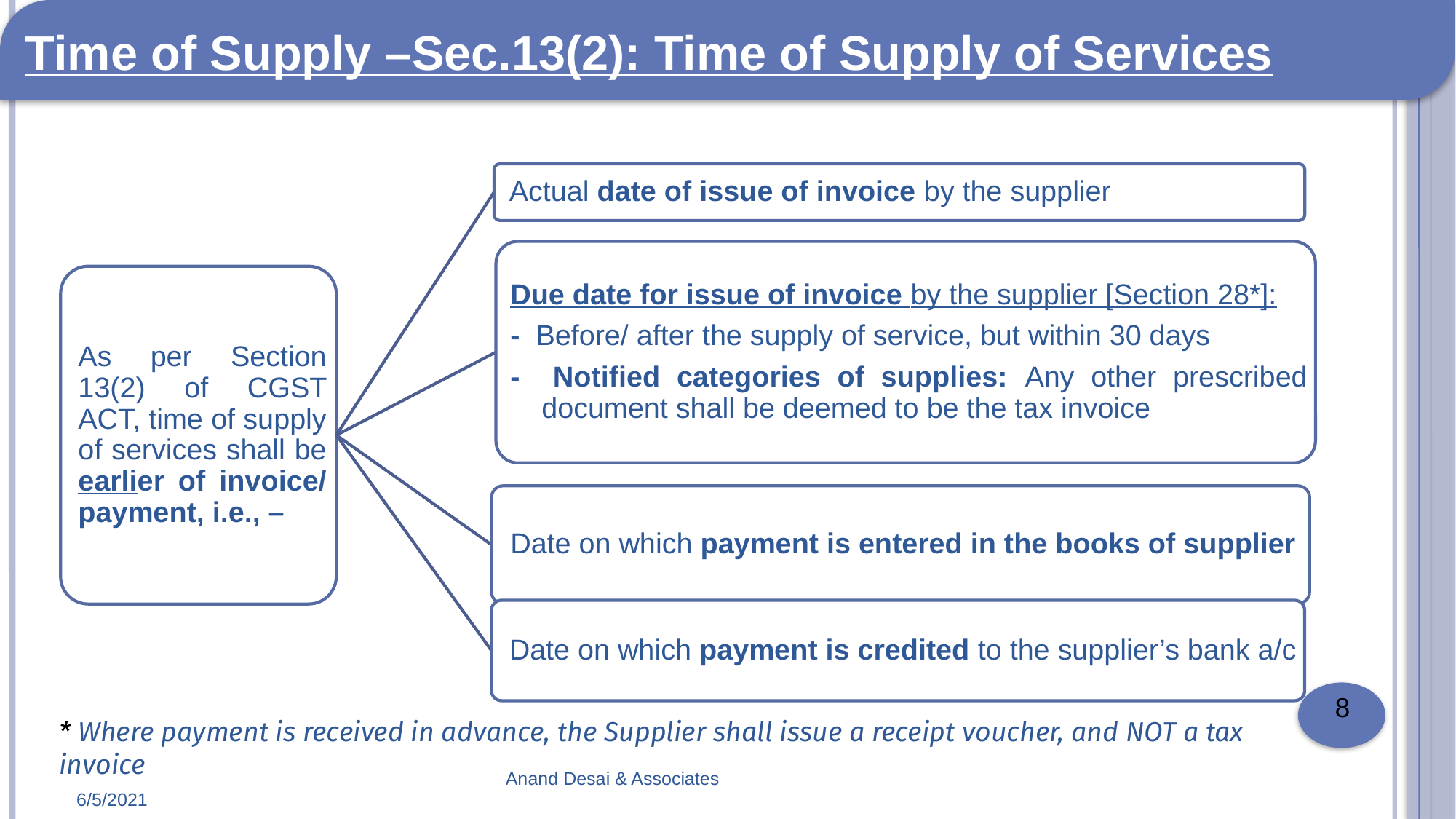

Time of Supply –Sec.13(2): Time of Supply of Services
As per Section 13(2) of CGST ACT, time of supply of services shall be earlier of invoice/ payment, i.e., –

Actual date of issue of invoice by the supplier

Due date for issue of invoice by the supplier [Section 28*]:
-  Before/ after the supply of service, but within 30 days
-  Notified categories of supplies: Any other prescribed document shall be deemed to be the tax invoice

Date on which payment is entered in the books of supplier

Date on which payment is credited to the supplier’s bank a/c
    8
* Where payment is received in advance, the Supplier shall issue a receipt voucher, and NOT a tax invoice
Anand Desai & Associates
6/5/2021